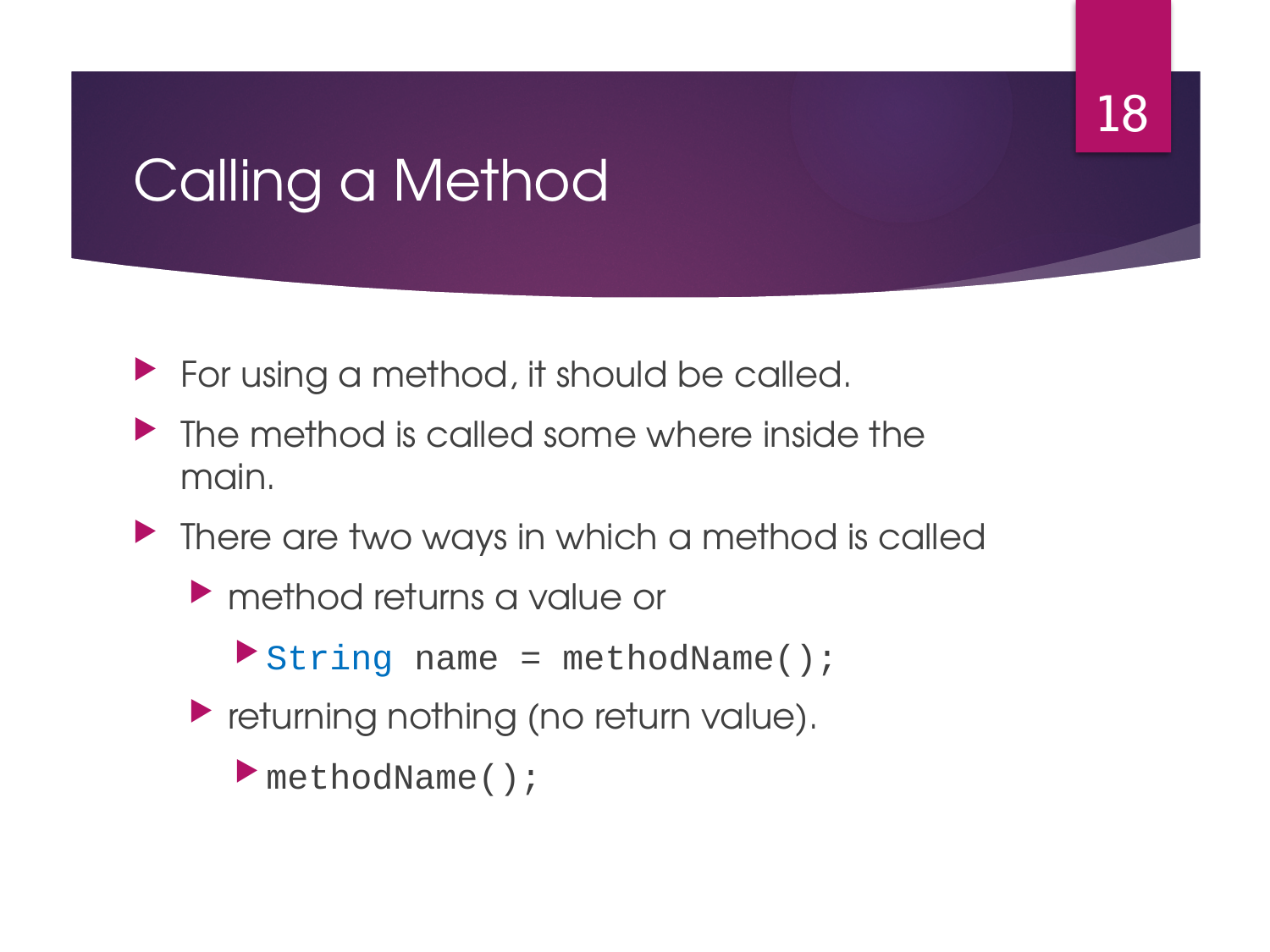

18
# Calling a Method
For using a method, it should be called.
The method is called some where inside the main.
There are two ways in which a method is called
method returns a value or
String name = methodName();
returning nothing (no return value).
methodName();